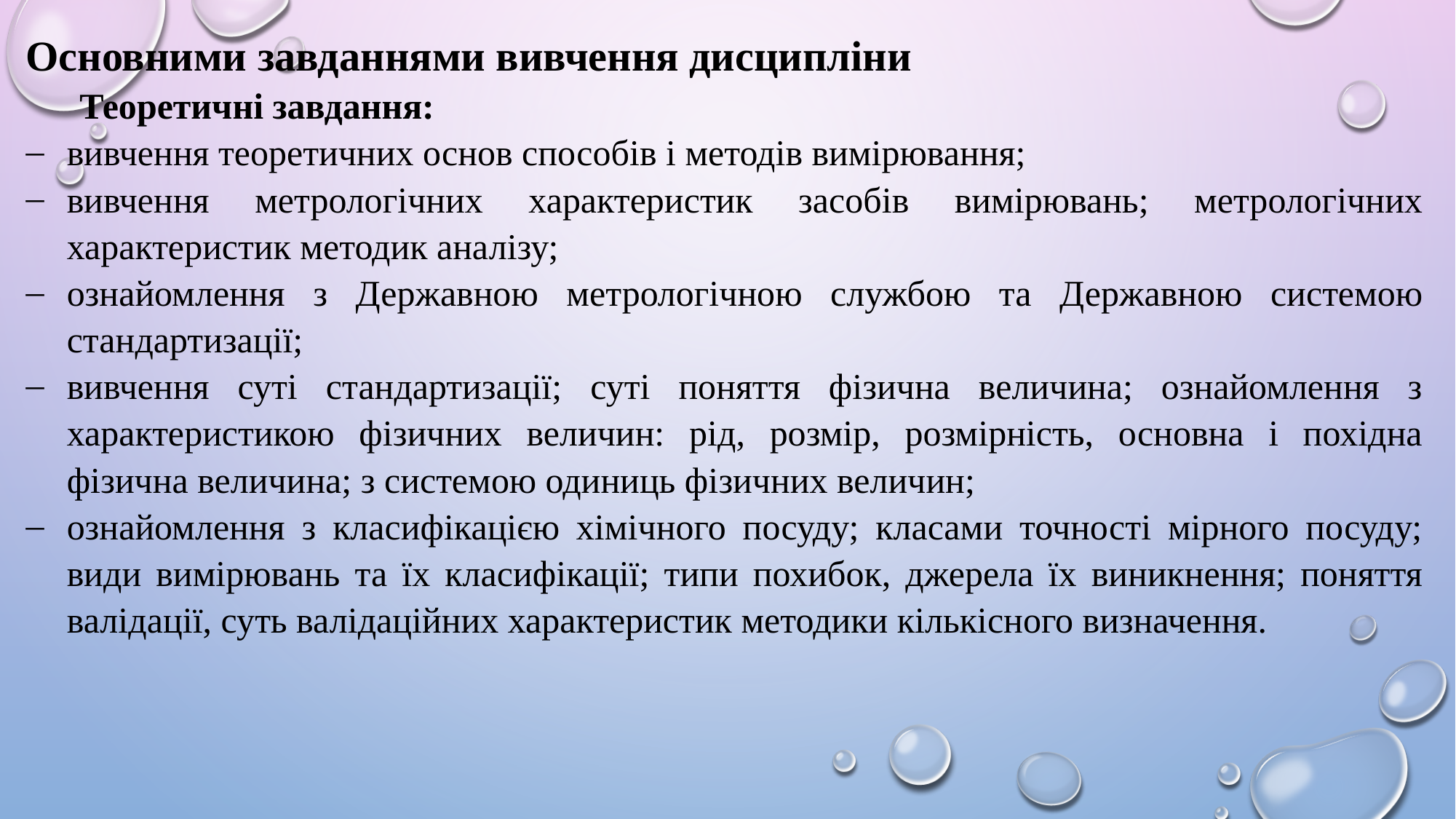

Основними завданнями вивчення дисципліни
Теоретичні завдання:
вивчення теоретичних основ способів і методів вимірювання;
вивчення метрологічних характеристик засобів вимірювань; метрологічних характеристик методик аналізу;
ознайомлення з Державною метрологічною службою та Державною системою стандартизації;
вивчення суті стандартизації; суті поняття фізична величина; ознайомлення з характеристикою фізичних величин: рід, розмір, розмірність, основна і похідна фізична величина; з системою одиниць фізичних величин;
ознайомлення з класифікацією хімічного посуду; класами точності мірного посуду; види вимірювань та їх класифікації; типи похибок, джерела їх виникнення; поняття валідації, суть валідаційних характеристик методики кількісного визначення.